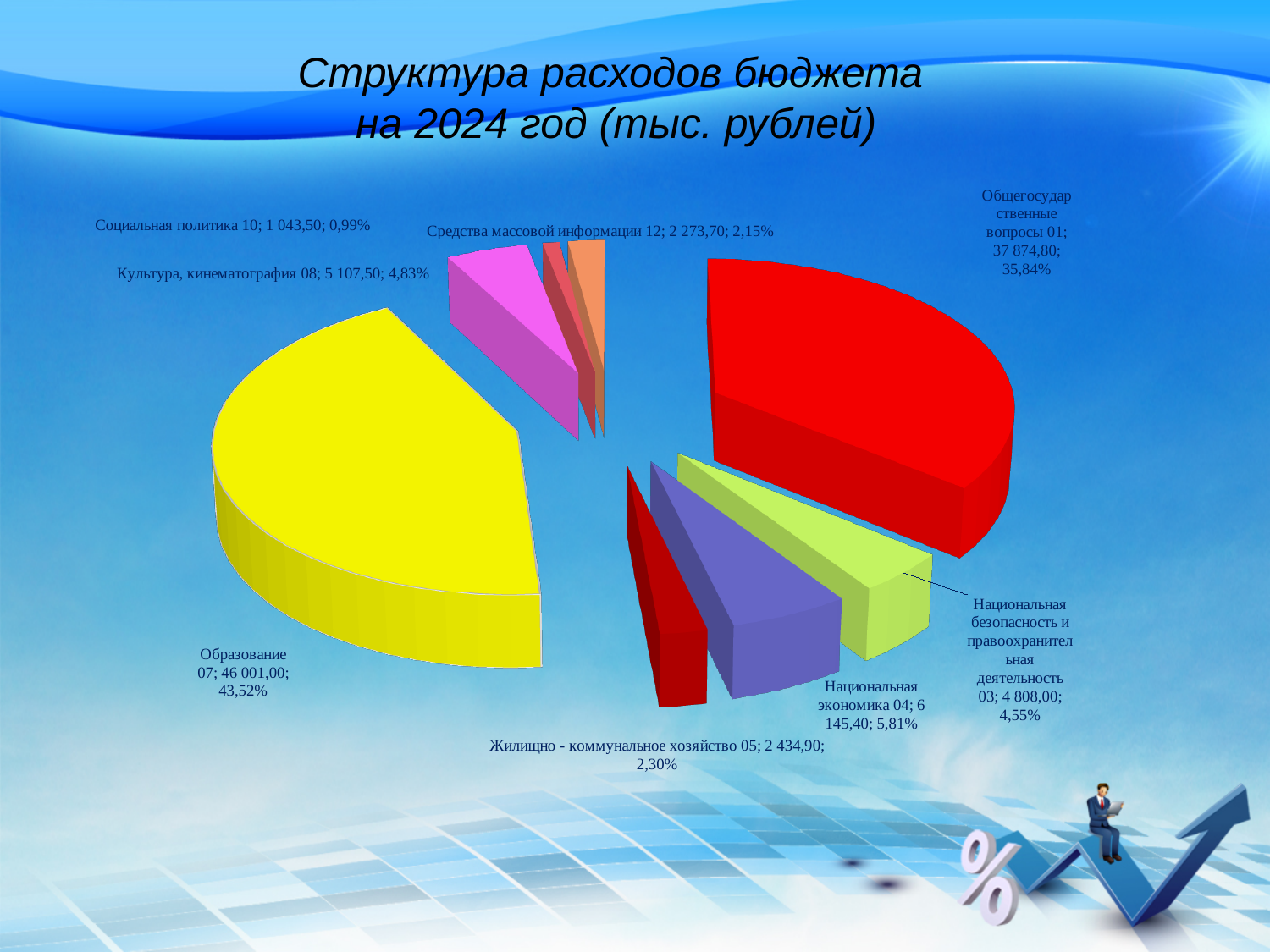

# Структура расходов бюджета на 2024 год (тыс. рублей)

[unsupported chart]

[unsupported chart]

[unsupported chart]

[unsupported chart]